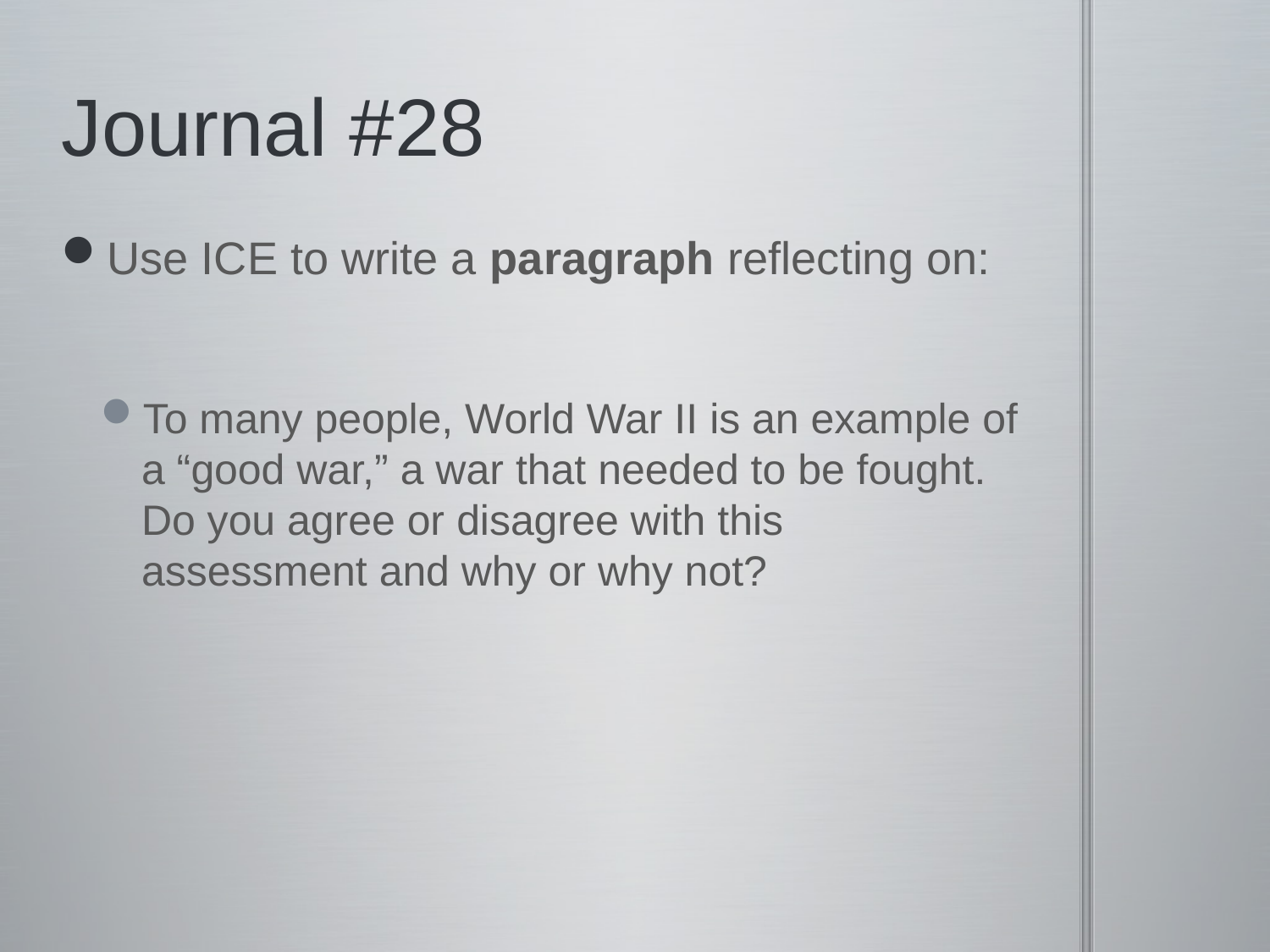

# Journal #28
Use ICE to write a paragraph reflecting on:

To many people, World War II is an example of a “good war,” a war that needed to be fought. Do you agree or disagree with this assessment and why or why not?